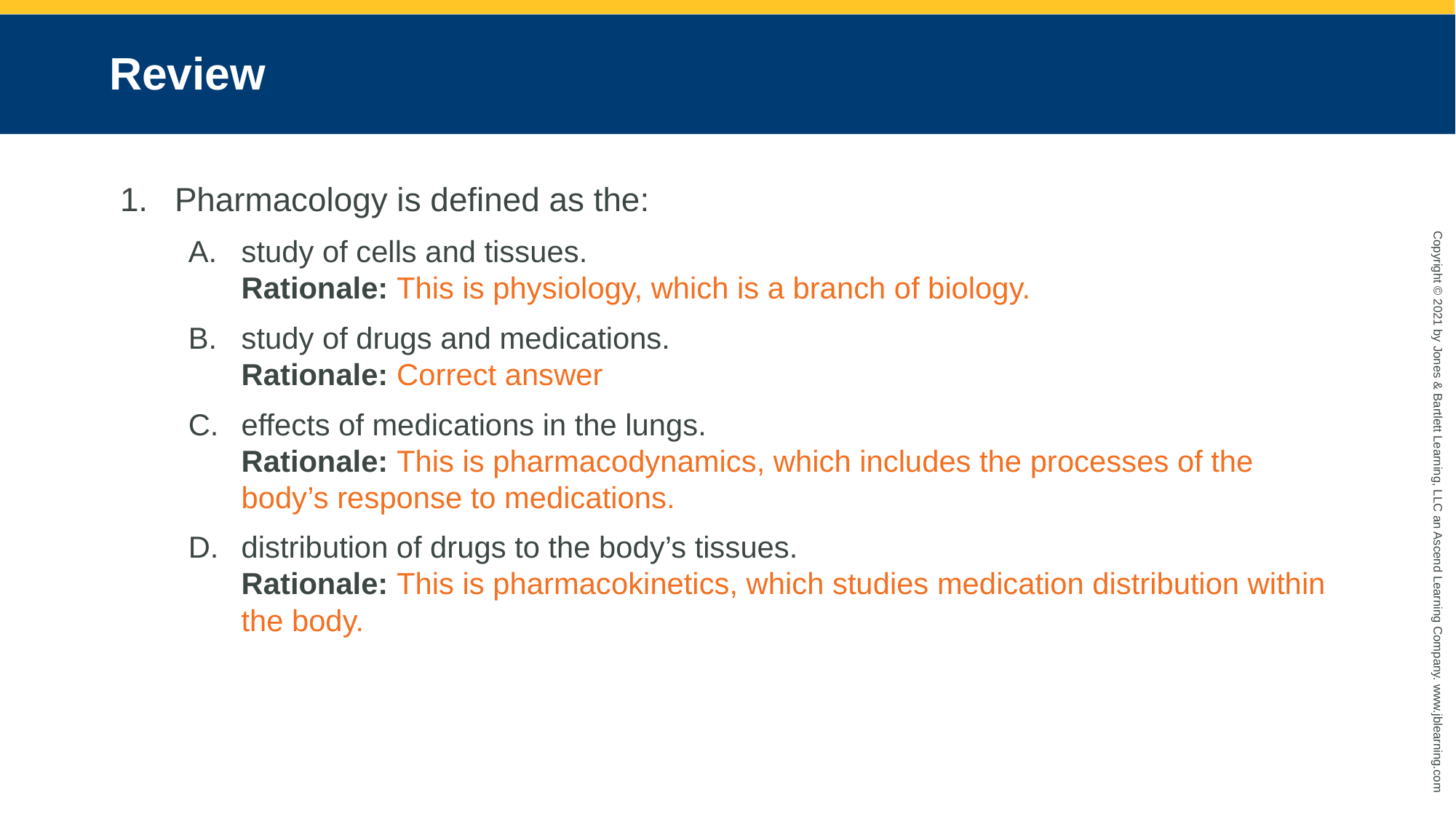

# Review
Pharmacology is defined as the:
study of cells and tissues.
Rationale: This is physiology, which is a branch of biology.
study of drugs and medications.
Rationale: Correct answer
effects of medications in the lungs.
Rationale: This is pharmacodynamics, which includes the processes of the body’s response to medications.
distribution of drugs to the body’s tissues.
Rationale: This is pharmacokinetics, which studies medication distribution within the body.